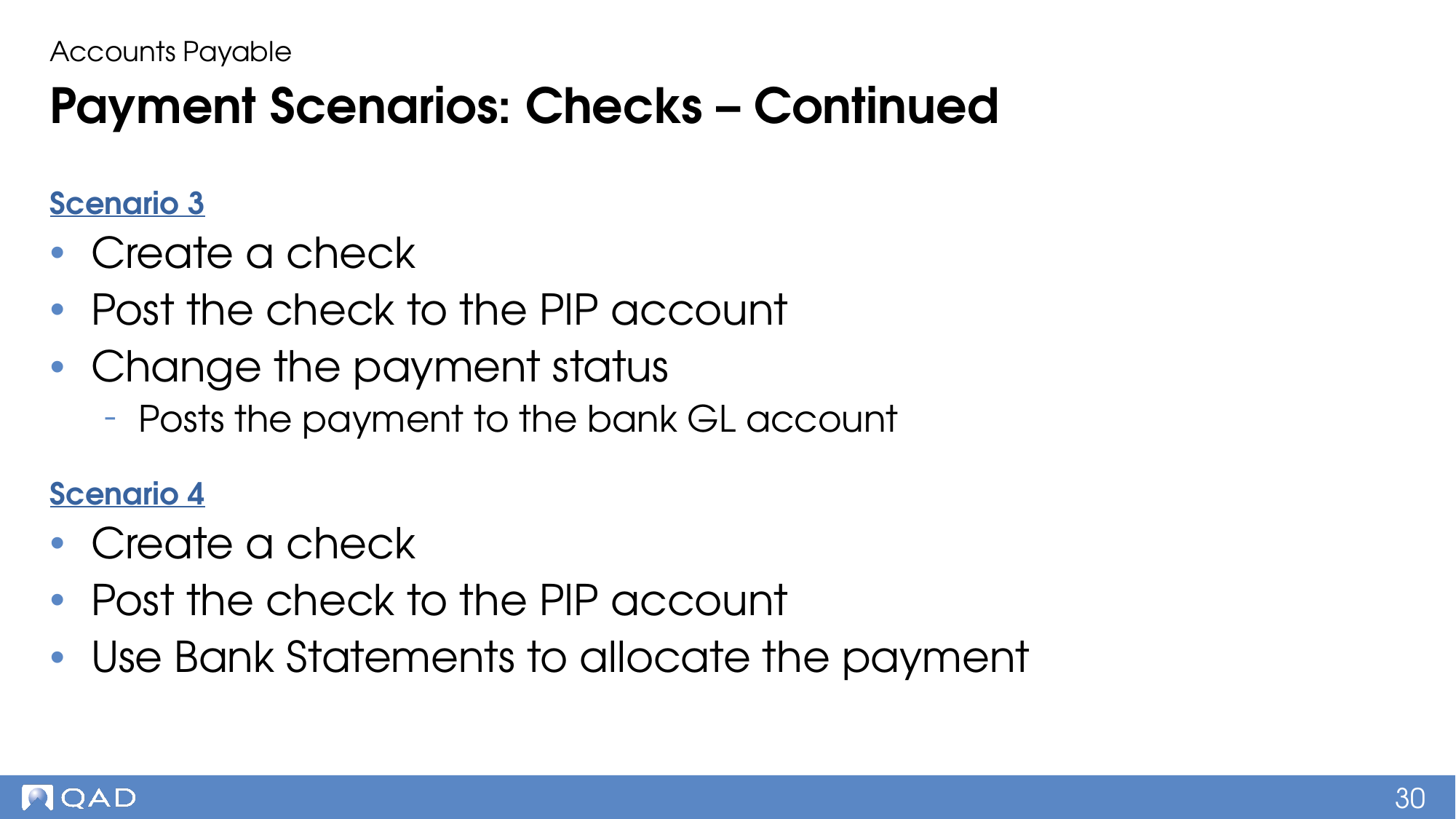

Accounts Payable
# Payment Scenarios: Checks – Continued
Scenario 3
Create a check
Post the check to the PIP account
Change the payment status
Posts the payment to the bank GL account
Scenario 4
Create a check
Post the check to the PIP account
Use Bank Statements to allocate the payment

30